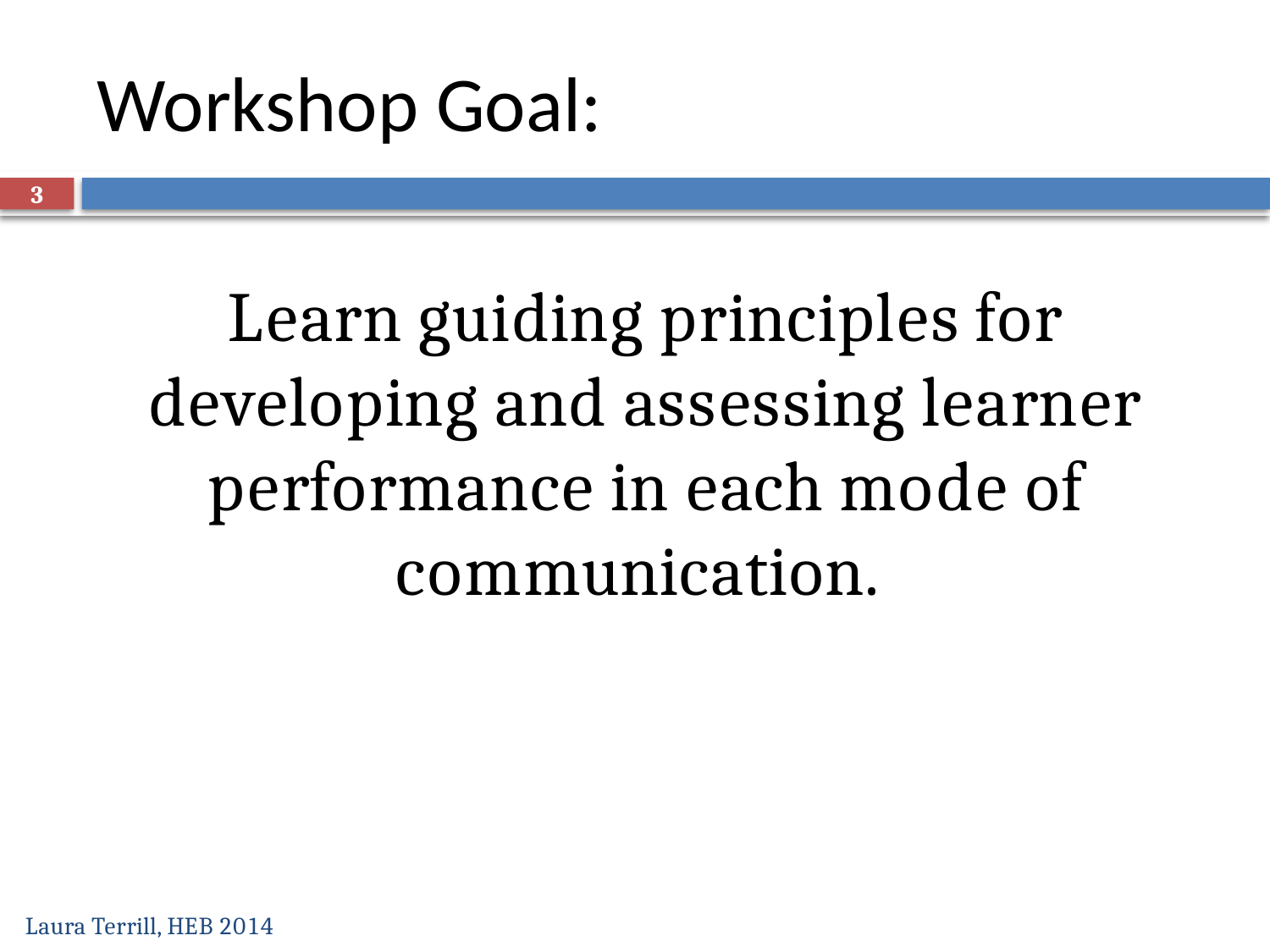

# Workshop Goal:
3
Learn guiding principles for developing and assessing learner performance in each mode of communication.
Laura Terrill, HEB 2014